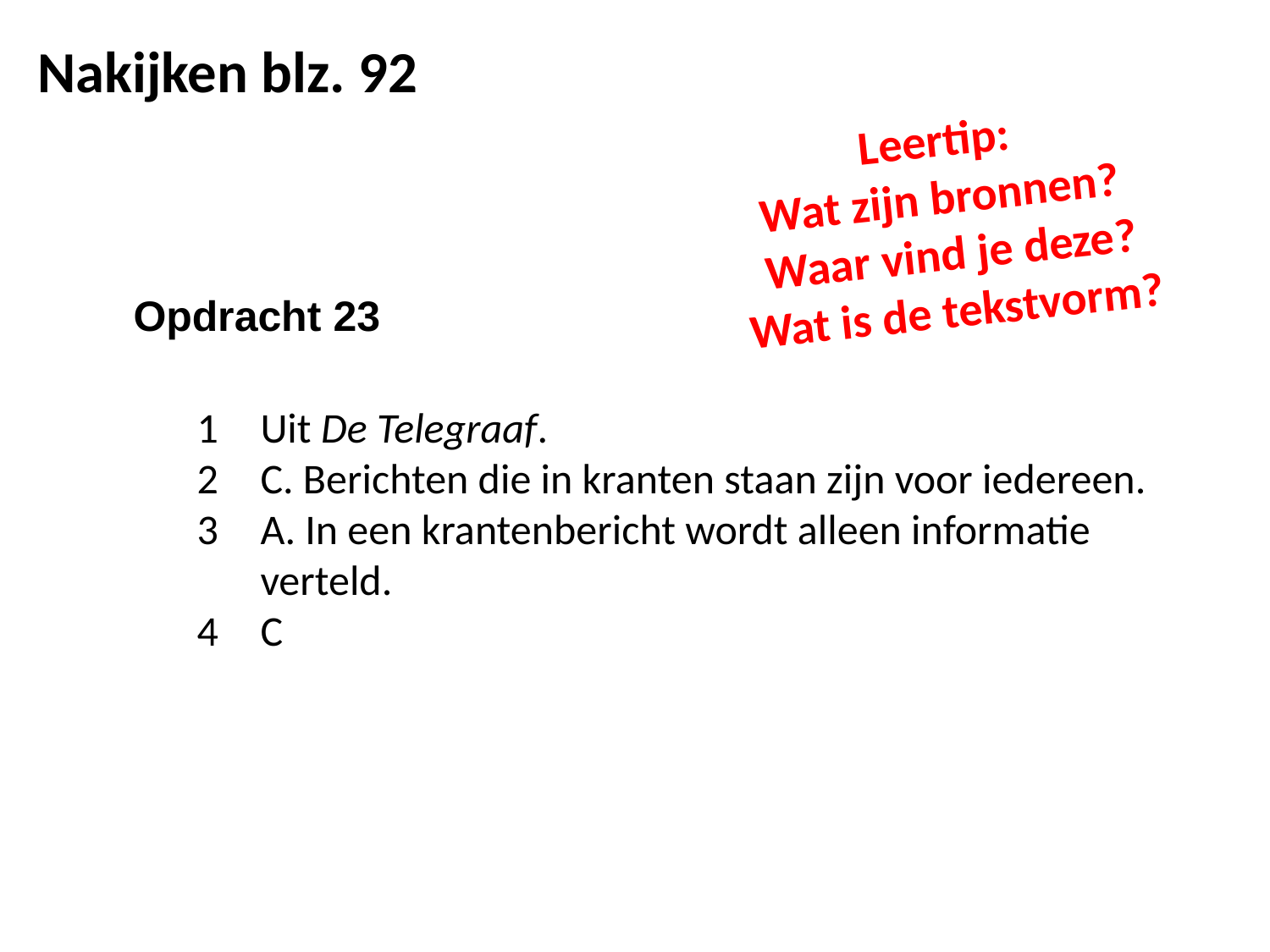

Nakijken blz. 92
Leertip:
Wat zijn bronnen?
Waar vind je deze?
Wat is de tekstvorm?

Opdracht 23

Uit De Telegraaf.
C. Berichten die in kranten staan zijn voor iedereen.
A. In een krantenbericht wordt alleen informatie verteld.
C